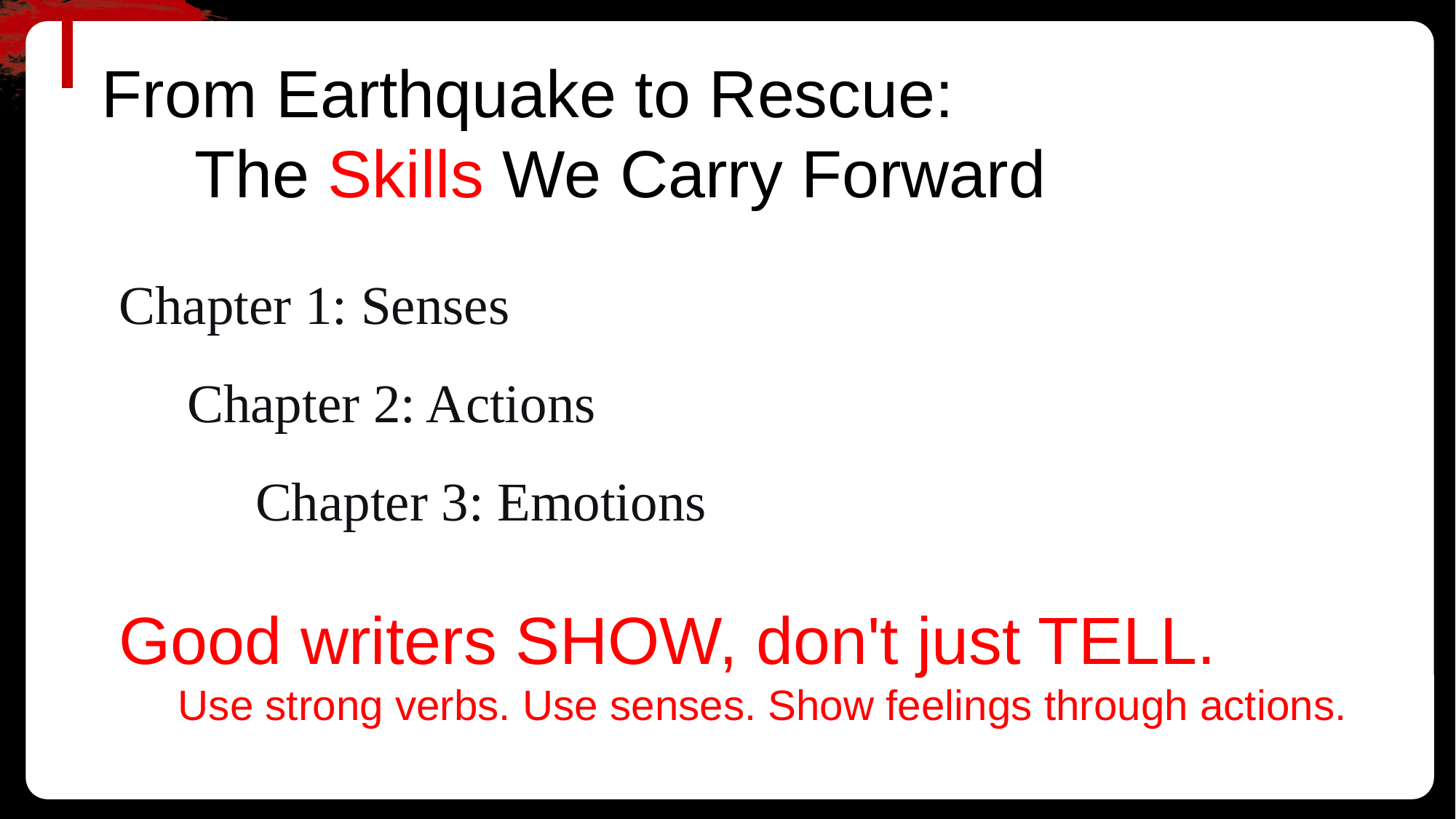

From Earthquake to Rescue:
     The Skills We Carry Forward

Chapter 1: Senses
     Chapter 2: Actions
          Chapter 3: Emotions

Good writers SHOW, don't just TELL.
     Use strong verbs. Use senses. Show feelings through actions.